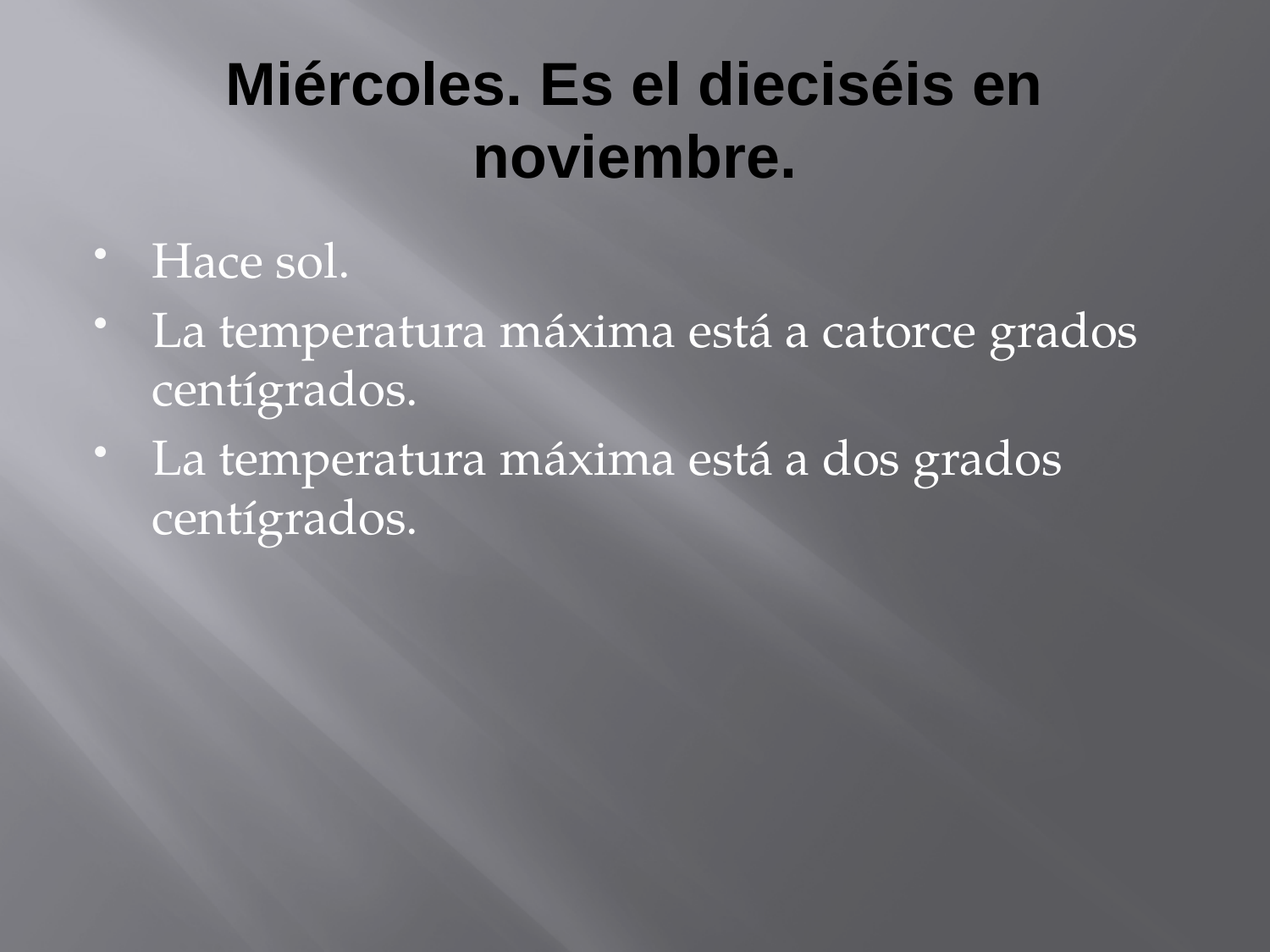

# Miércoles. Es el dieciséis en noviembre.
Hace sol.
La temperatura máxima está a catorce grados centígrados.
La temperatura máxima está a dos grados centígrados.